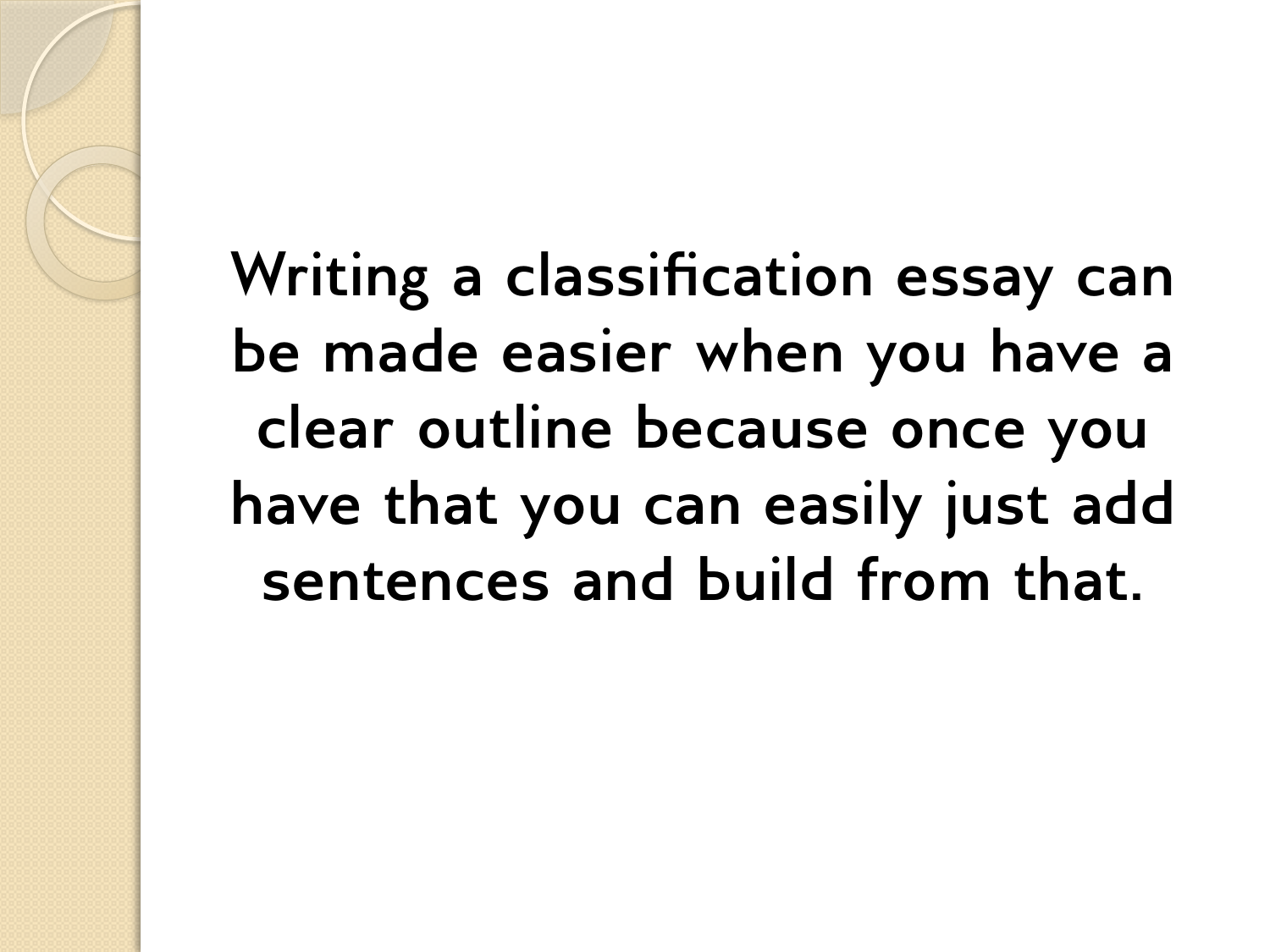

Writing a classification essay can be made easier when you have a clear outline because once you have that you can easily just add sentences and build from that.